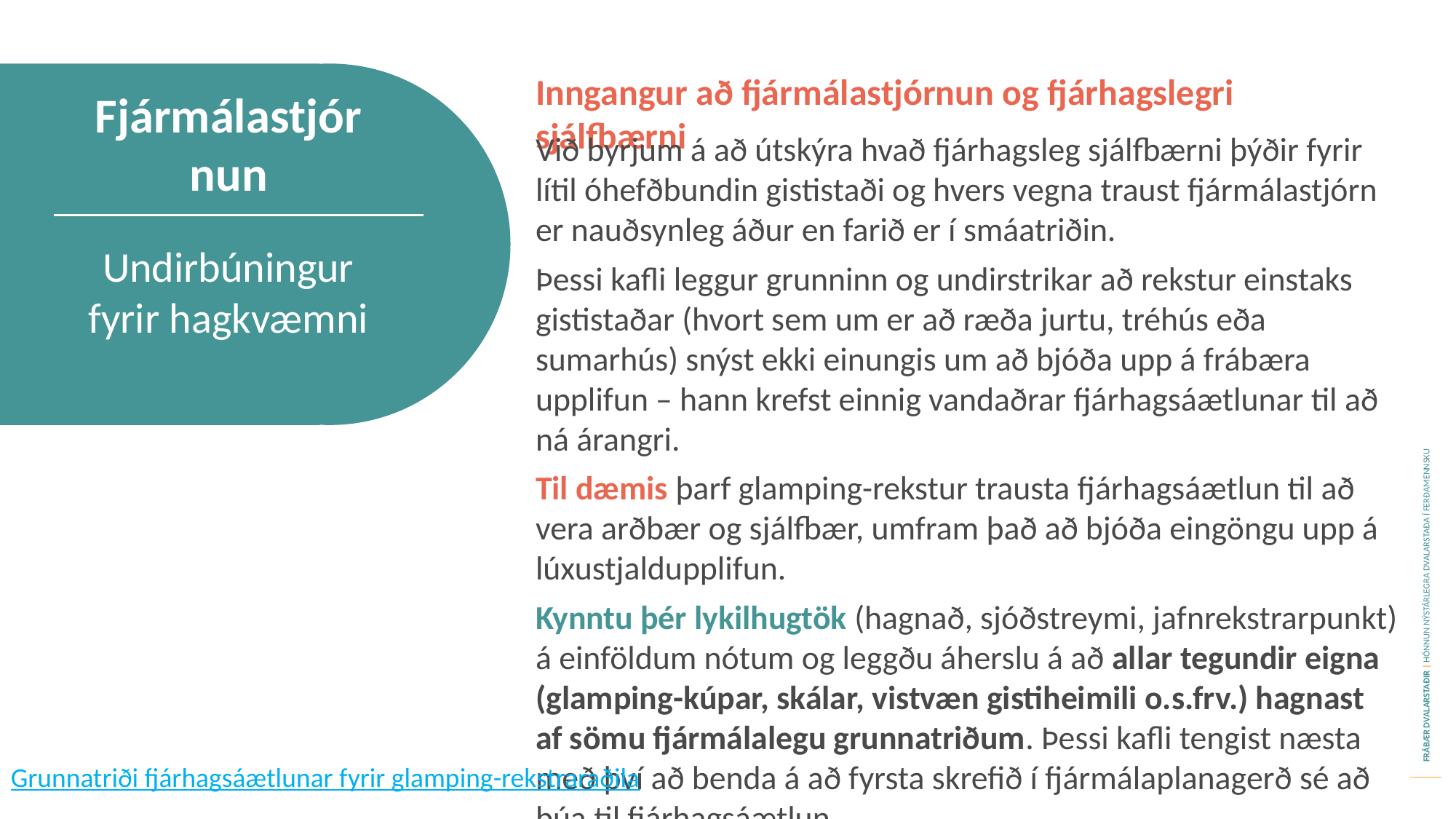

Inngangur að fjármálastjórnun og fjárhagslegri sjálfbærni
Fjármálastjórnun
Við byrjum á að útskýra hvað fjárhagsleg sjálfbærni þýðir fyrir lítil óhefðbundin gististaði og hvers vegna traust fjármálastjórn er nauðsynleg áður en farið er í smáatriðin.
Þessi kafli leggur grunninn og undirstrikar að rekstur einstaks gististaðar (hvort sem um er að ræða jurtu, tréhús eða sumarhús) snýst ekki einungis um að bjóða upp á frábæra upplifun – hann krefst einnig vandaðrar fjárhagsáætlunar til að ná árangri.
Til dæmis þarf glamping-rekstur trausta fjárhagsáætlun til að vera arðbær og sjálfbær, umfram það að bjóða eingöngu upp á lúxustjaldupplifun.
Kynntu þér lykilhugtök (hagnað, sjóðstreymi, jafnrekstrarpunkt) á einföldum nótum og leggðu áherslu á að allar tegundir eigna (glamping-kúpar, skálar, vistvæn gistiheimili o.s.frv.) hagnast af sömu fjármálalegu grunnatriðum. Þessi kafli tengist næsta með því að benda á að fyrsta skrefið í fjármálaplanagerð sé að búa til fjárhagsáætlun.
Undirbúningur fyrir hagkvæmni
Grunnatriði fjárhagsáætlunar fyrir glamping-rekstraraðila